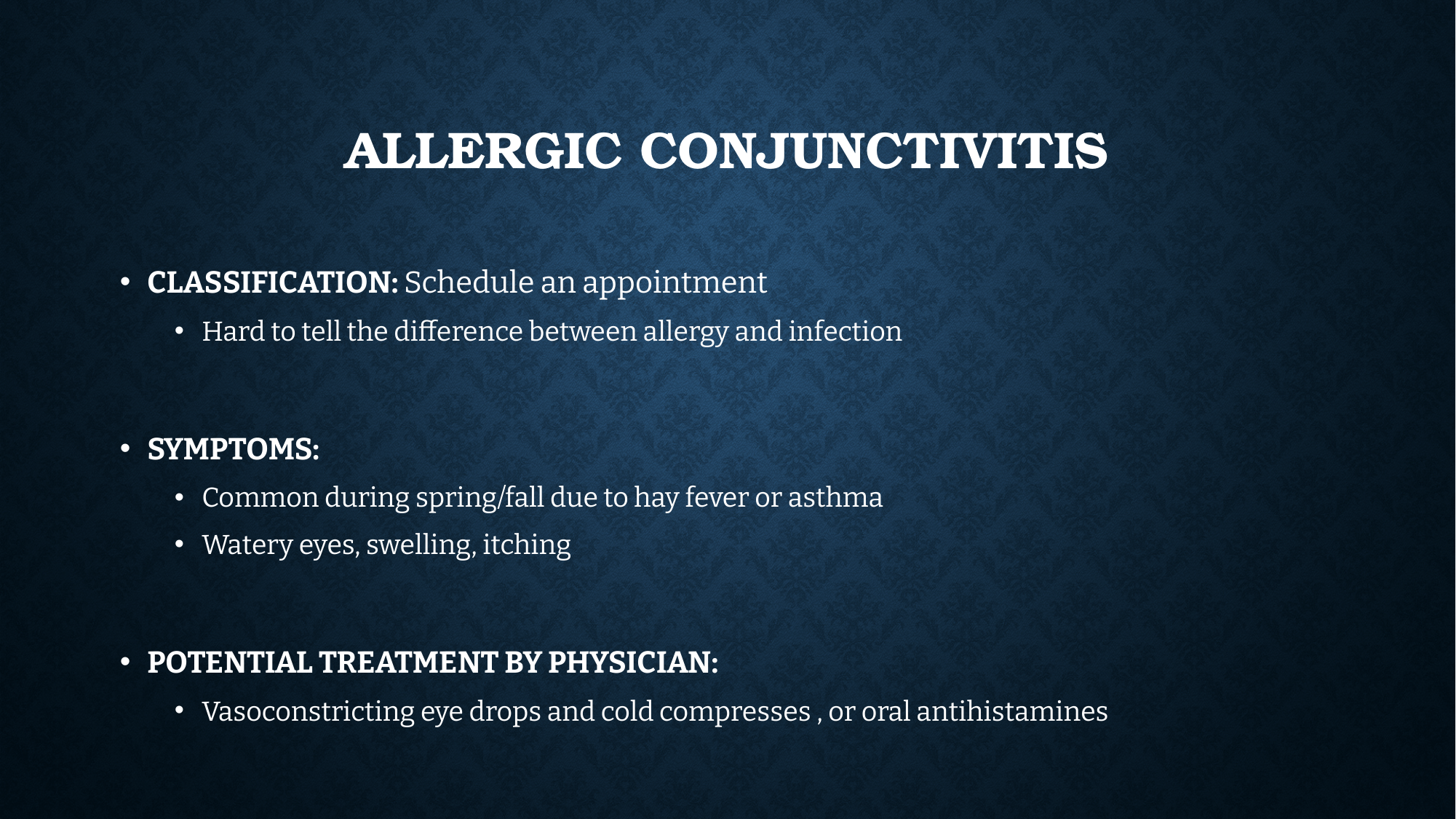

# Allergic conjunctivitis
CLASSIFICATION: Schedule an appointment
Hard to tell the difference between allergy and infection

SYMPTOMS:
Common during spring/fall due to hay fever or asthma
Watery eyes, swelling, itching

POTENTIAL TREATMENT BY PHYSICIAN:
Vasoconstricting eye drops and cold compresses , or oral antihistamines